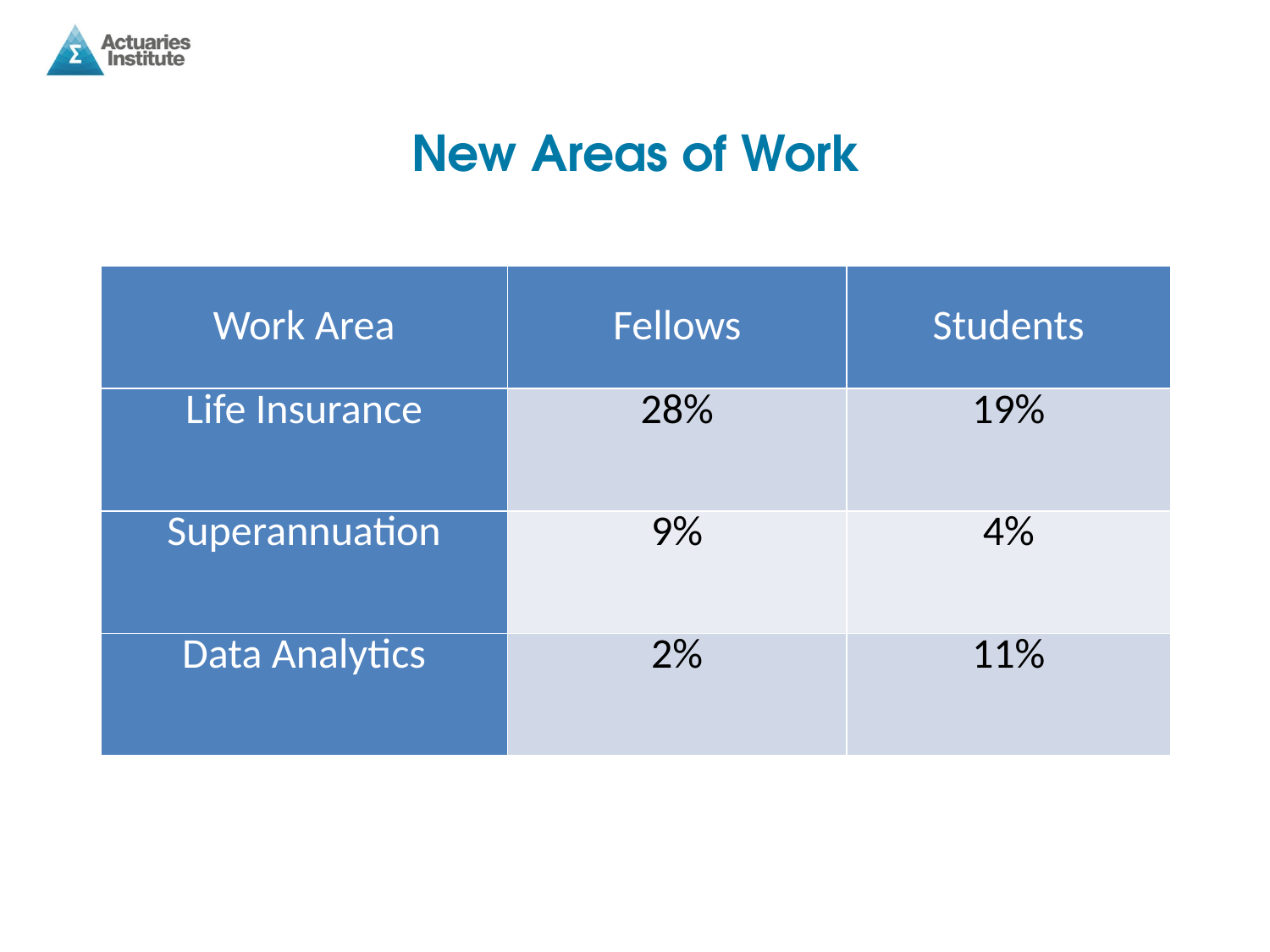

# New Areas of Work
| Work Area | Fellows | Students |
| --- | --- | --- |
| Life Insurance | 28% | 19% |
| Superannuation | 9% | 4% |
| Data Analytics | 2% | 11% |